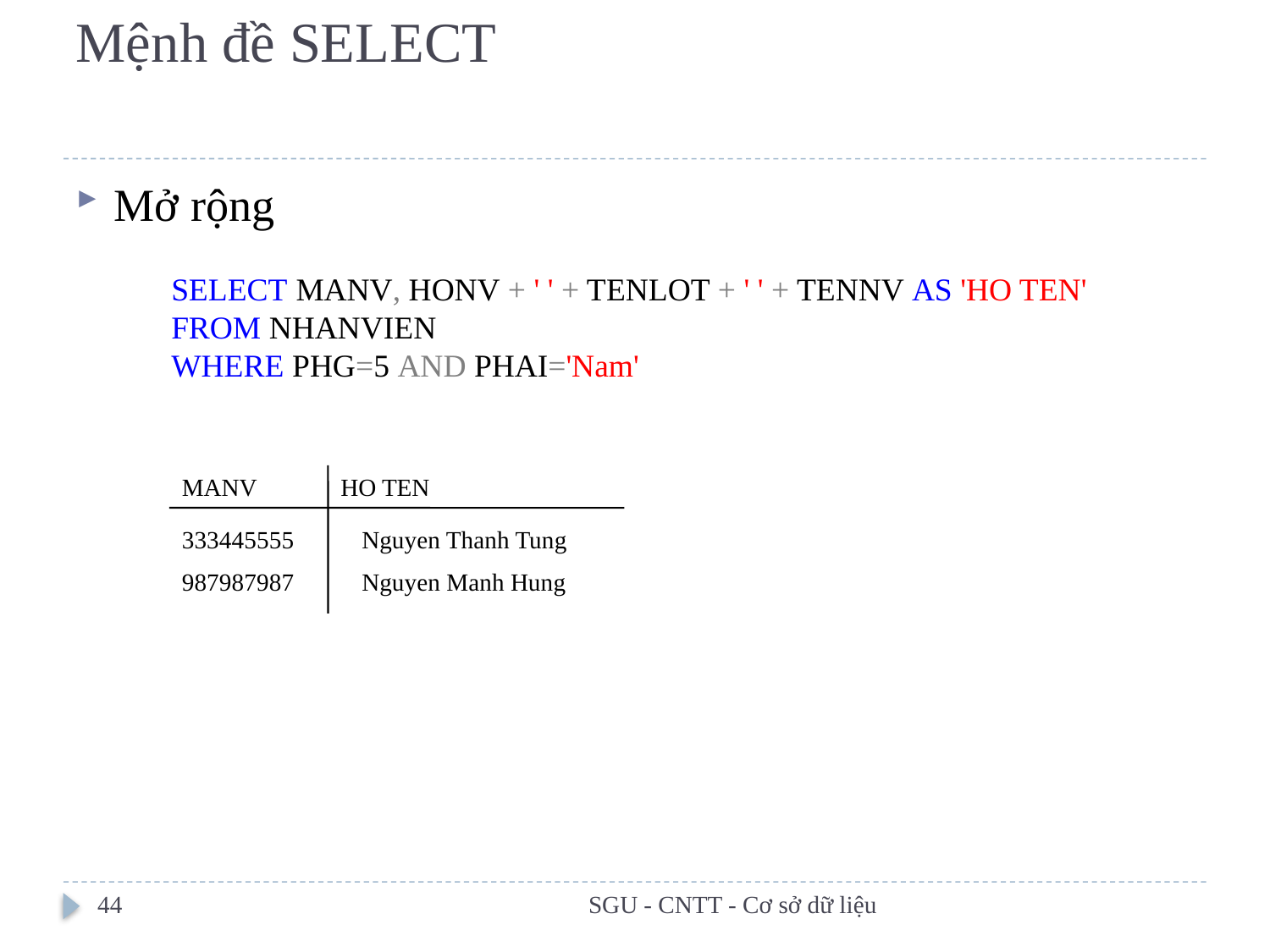

# Mệnh đề SELECT
Mở rộng

SELECT MANV, HONV + ' ' + TENLOT + ' ' + TENNV AS 'HO TEN'
FROM NHANVIEN
WHERE PHG=5 AND PHAI='Nam'
MANV
HO TEN

333445555
Nguyen Thanh Tung
987987987
Nguyen Manh Hung
44
SGU - CNTT - Cơ sở dữ liệu